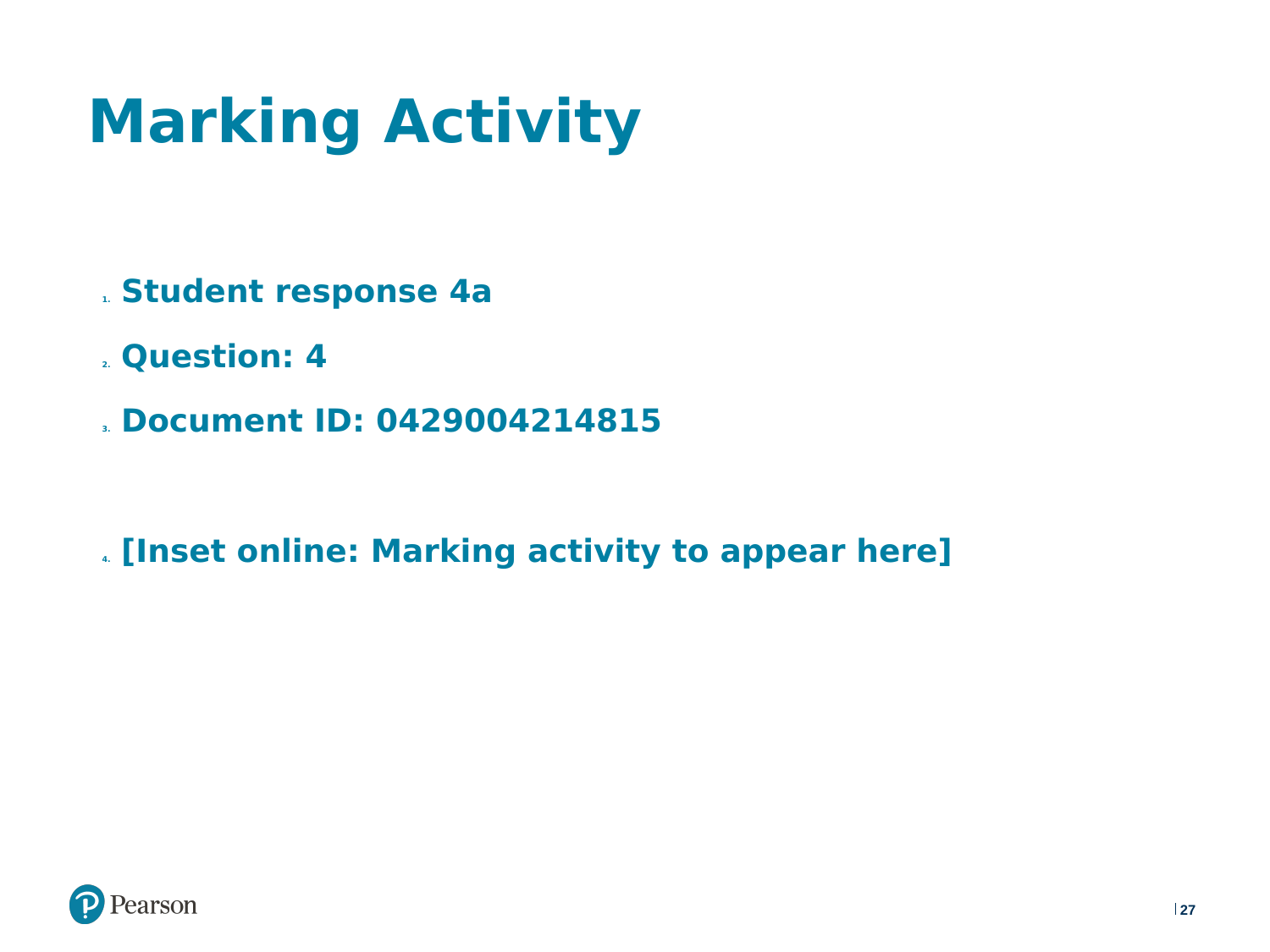

# Marking Activity
Student response 4a
Question: 4
Document ID: 0429004214815

[Inset online: Marking activity to appear here]

27